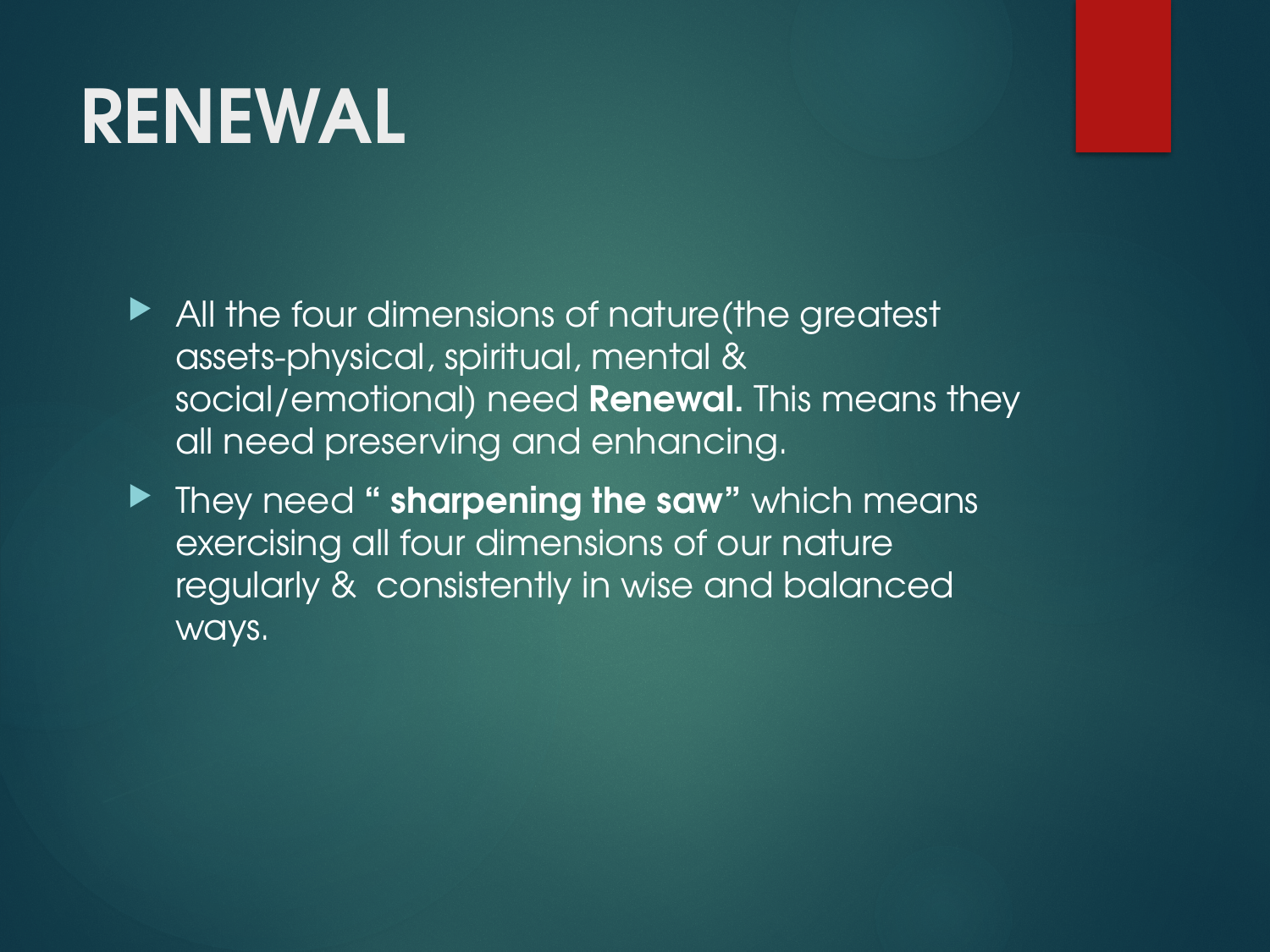

# RENEWAL
All the four dimensions of nature(the greatest assets-physical, spiritual, mental & social/emotional) need Renewal. This means they all need preserving and enhancing.
They need “ sharpening the saw” which means exercising all four dimensions of our nature regularly &  consistently in wise and balanced  ways.